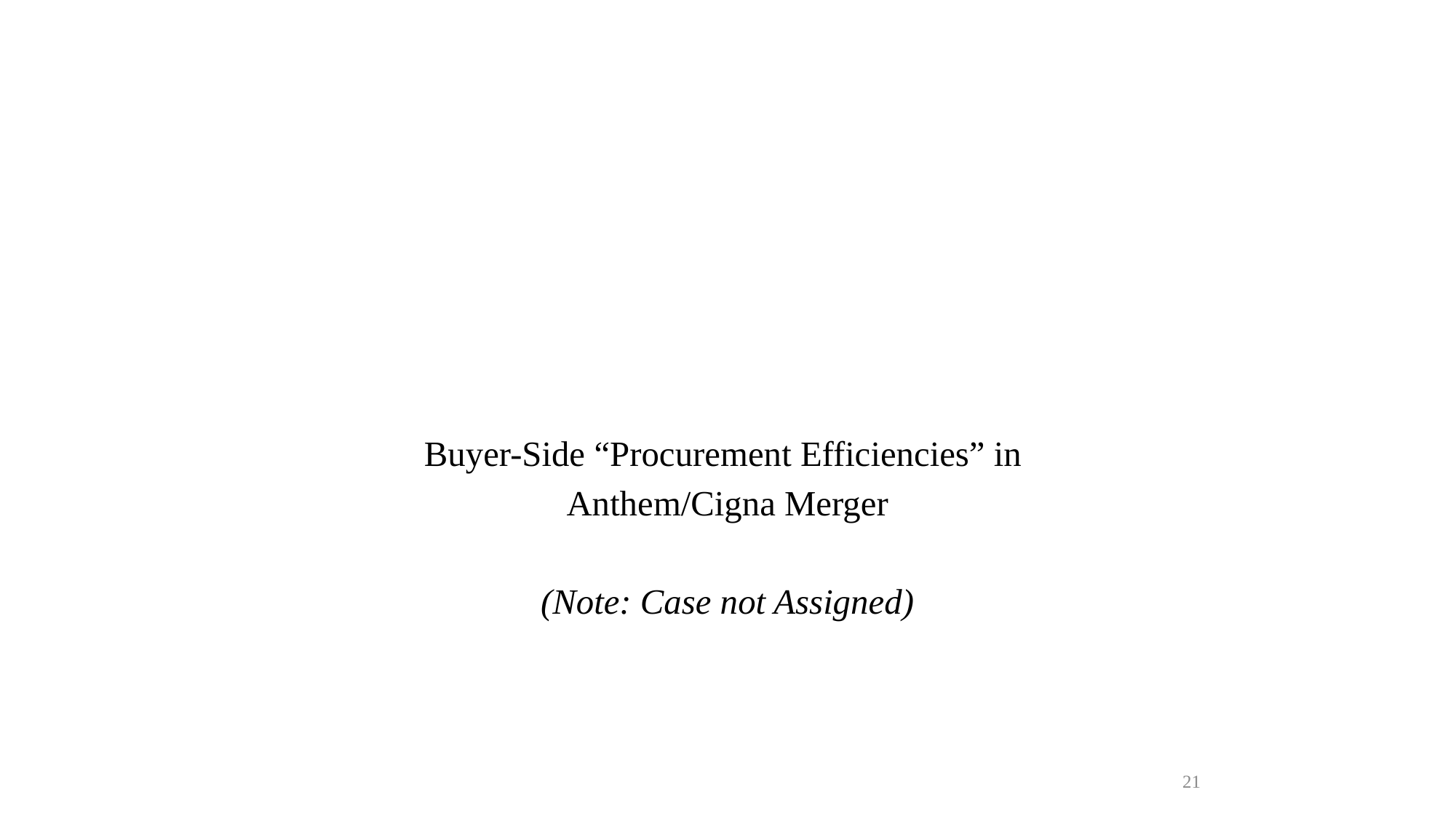

#
Buyer-Side “Procurement Efficiencies” in
Anthem/Cigna Merger

(Note: Case not Assigned)
21